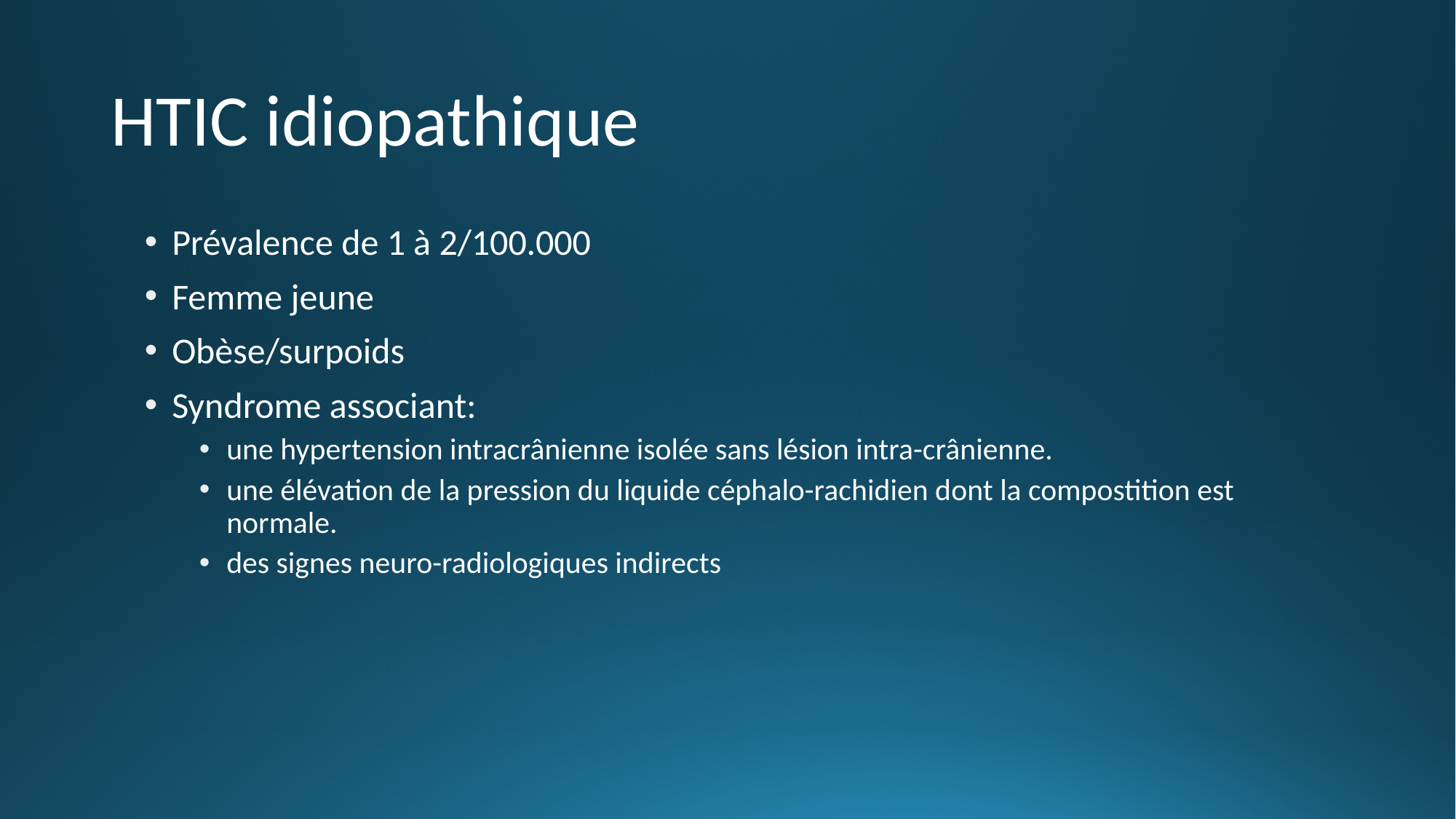

# HTIC idiopathique
Prévalence de 1 à 2/100.000
Femme jeune
Obèse/surpoids
Syndrome associant:
une hypertension intracrânienne isolée sans lésion intra-crânienne.
une élévation de la pression du liquide céphalo-rachidien dont la compostition est normale.
des signes neuro-radiologiques indirects